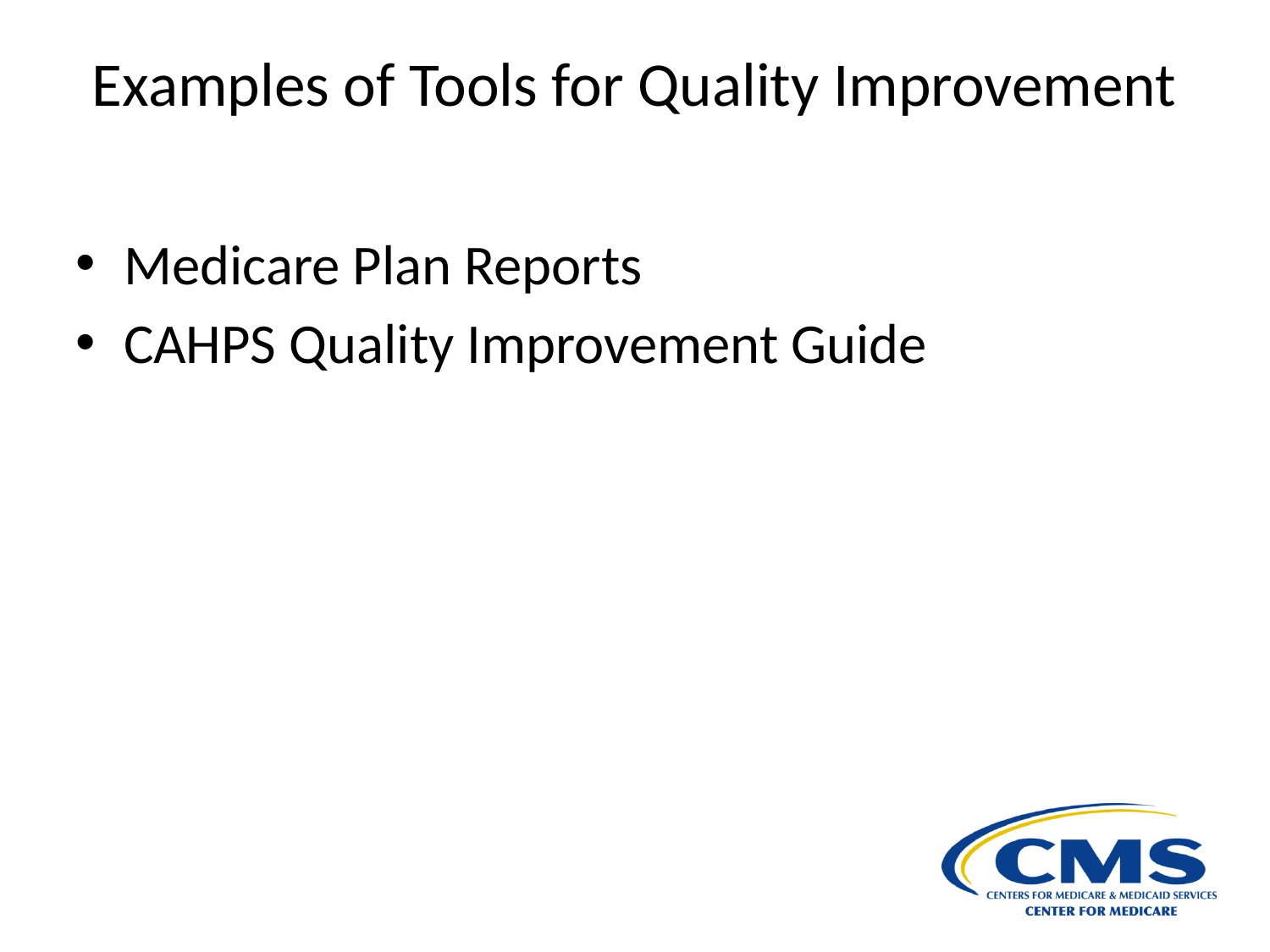

Examples of Tools for Quality Improvement
Medicare Plan Reports
CAHPS Quality Improvement Guide